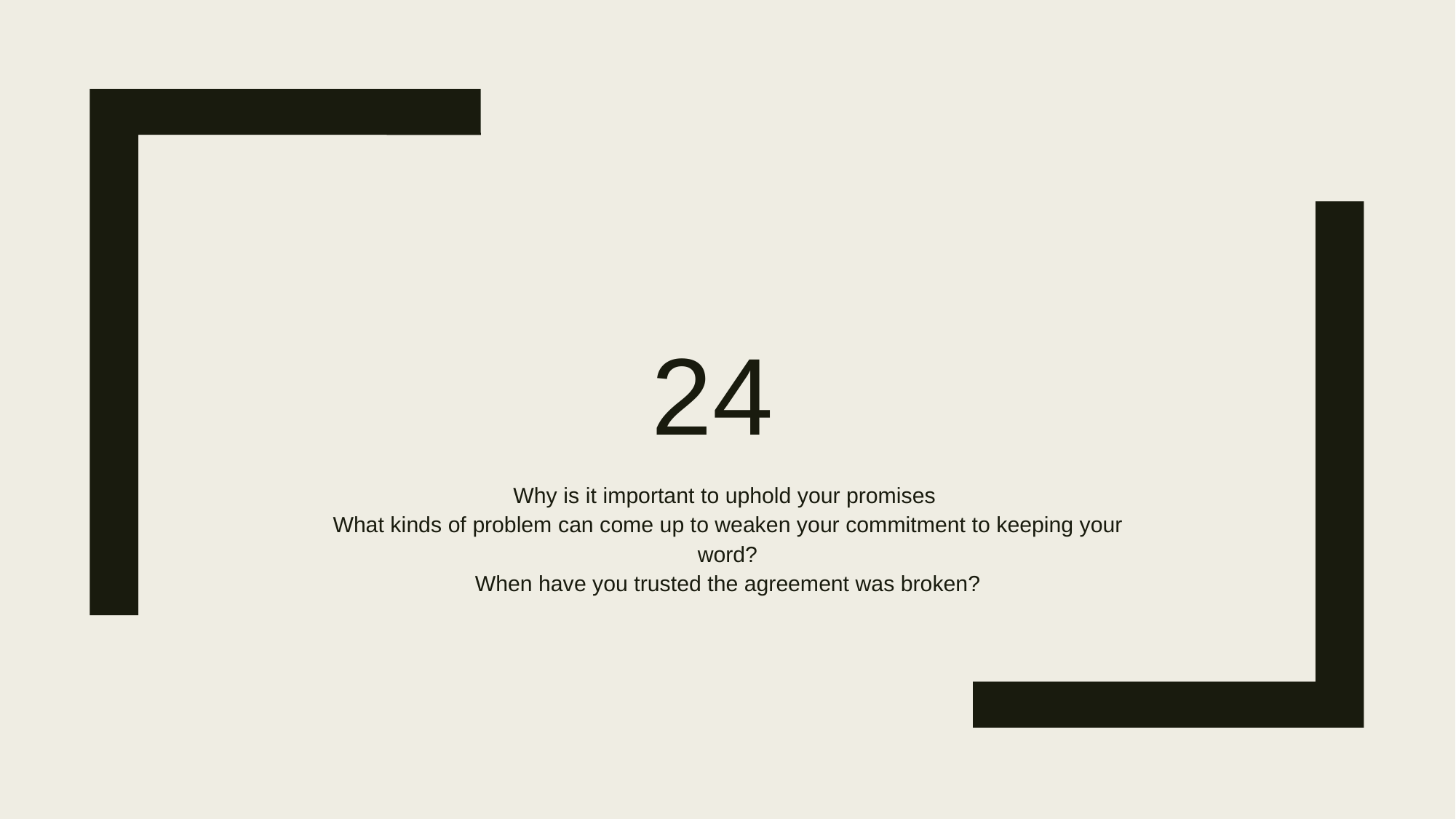

# 24
Why is it important to uphold your promises
What kinds of problem can come up to weaken your commitment to keeping your word?
When have you trusted the agreement was broken?